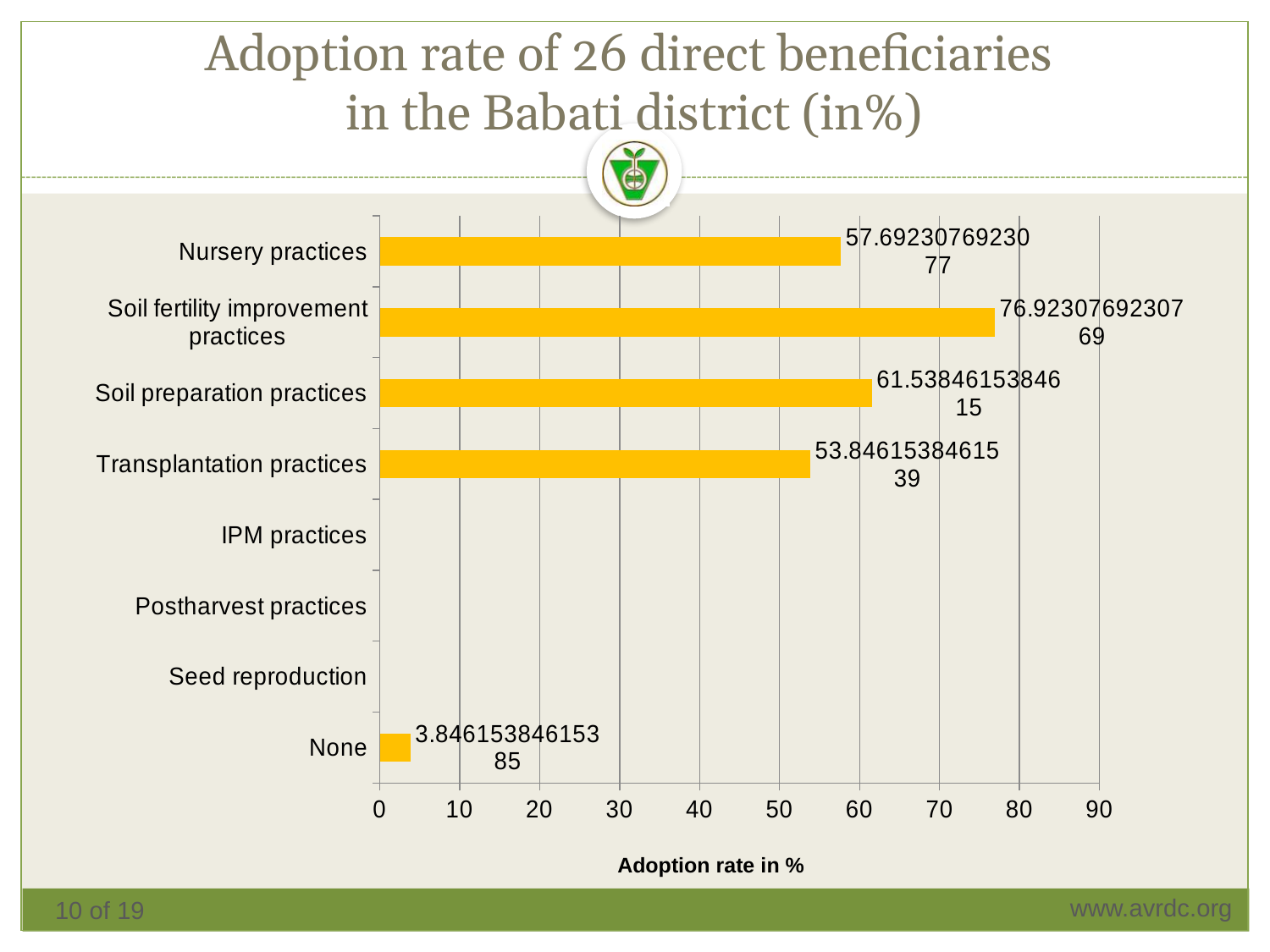

# Adoption rate of 26 direct beneficiaries in the Babati district (in%)

### Chart

| Category |  |
|---|---|
| None | 3.8461538461538463 |
| Seed reproduction | None |
| Postharvest practices | None |
| IPM practices | None |
| Transplantation practices | 53.84615384615385 |
| Soil preparation practices | 61.53846153846154 |
| Soil fertility improvement practices | 76.92307692307693 |
| Nursery practices | 57.692307692307686 |
Adoption rate in %
10 of 19